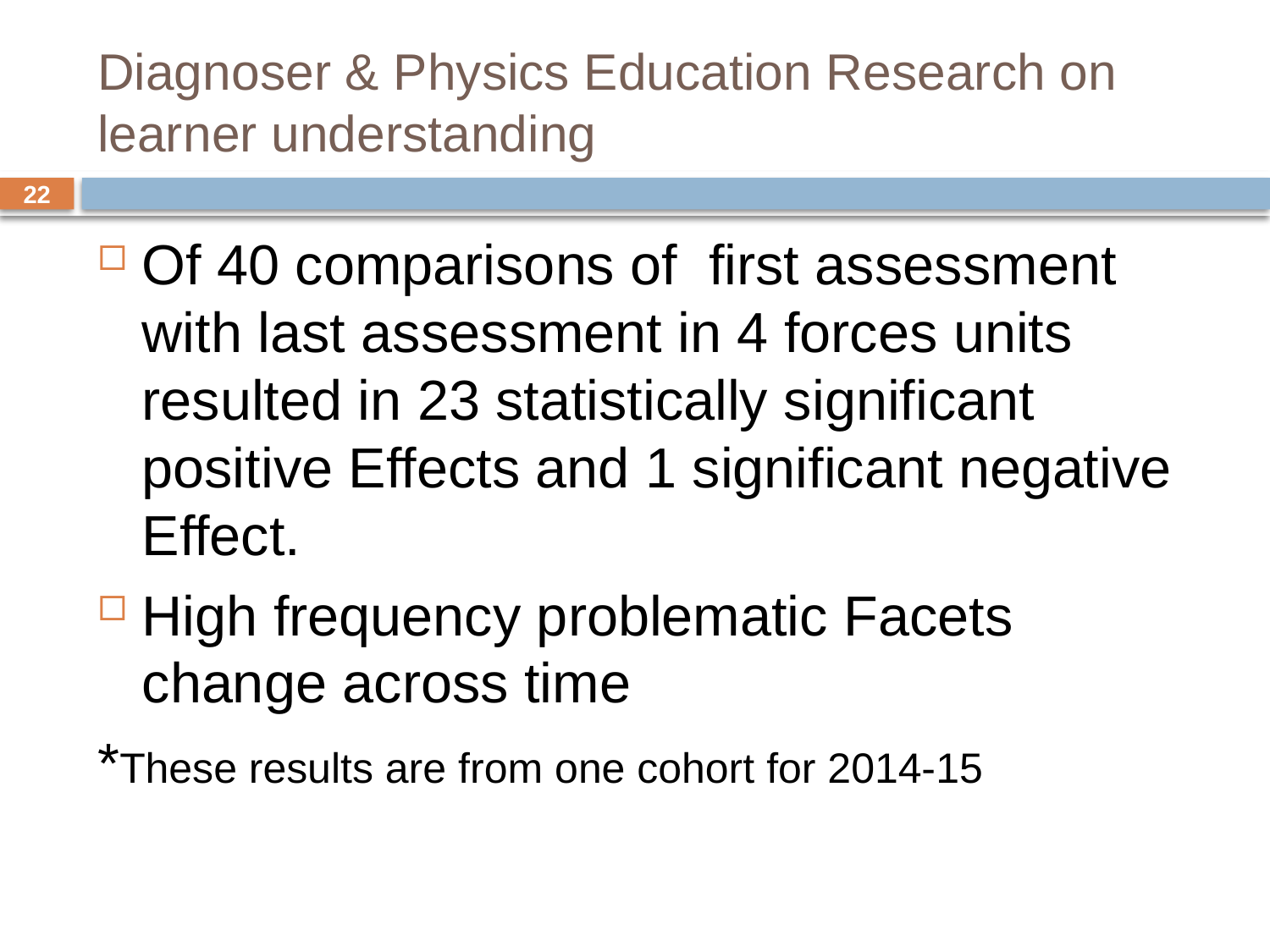

# Diagnoser & Physics Education Research on learner understanding
22
Of 40 comparisons of  first assessment with last assessment in 4 forces units resulted in 23 statistically significant positive Effects and 1 significant negative Effect.
High frequency problematic Facets change across time
*These results are from one cohort for 2014-15